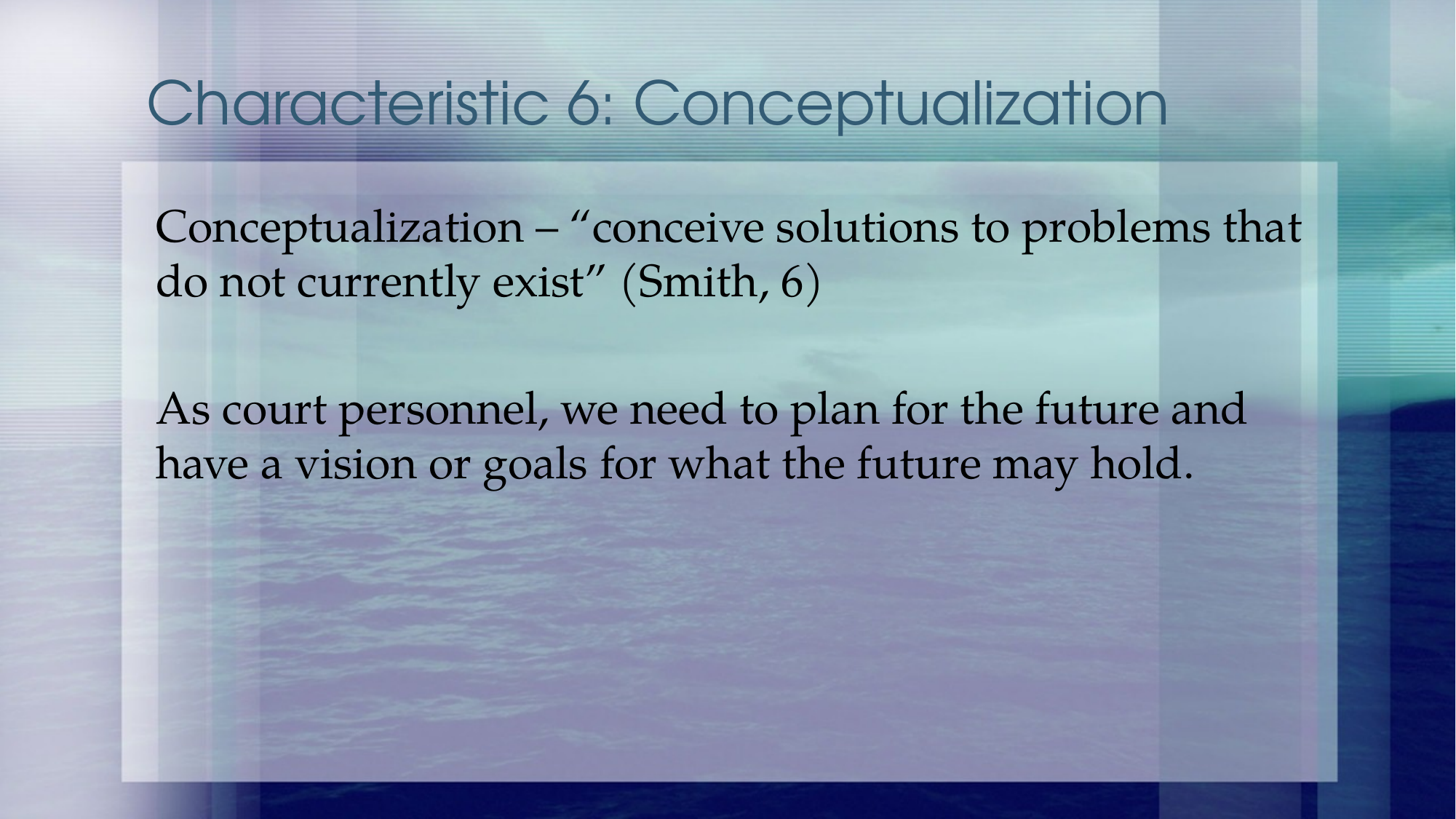

# Characteristic 6: Conceptualization
Conceptualization – “conceive solutions to problems that do not currently exist” (Smith, 6)

As court personnel, we need to plan for the future and have a vision or goals for what the future may hold.